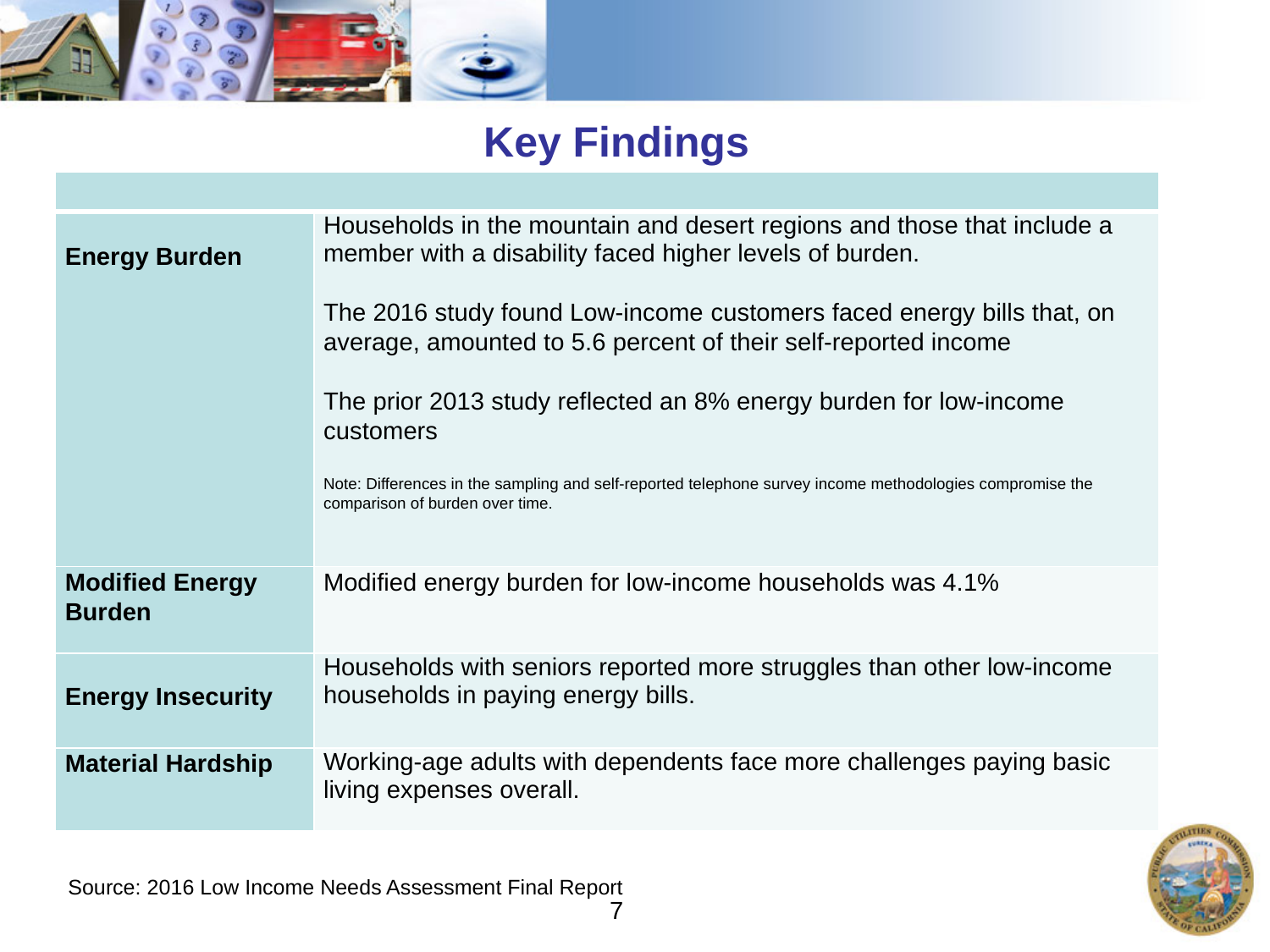

# Key Findings
|  |  |
| --- | --- |
| Energy Burden | Households in the mountain and desert regions and those that include a member with a disability faced higher levels of burden. The 2016 study found Low-income customers faced energy bills that, on average, amounted to 5.6 percent of their self-reported income The prior 2013 study reflected an 8% energy burden for low-income customers Note: Differences in the sampling and self-reported telephone survey income methodologies compromise the comparison of burden over time. |
| Modified Energy Burden | Modified energy burden for low-income households was 4.1% |
| Energy Insecurity | Households with seniors reported more struggles than other low-income households in paying energy bills. |
| Material Hardship | Working-age adults with dependents face more challenges paying basic living expenses overall. |
7
Source: 2016 Low Income Needs Assessment Final Report